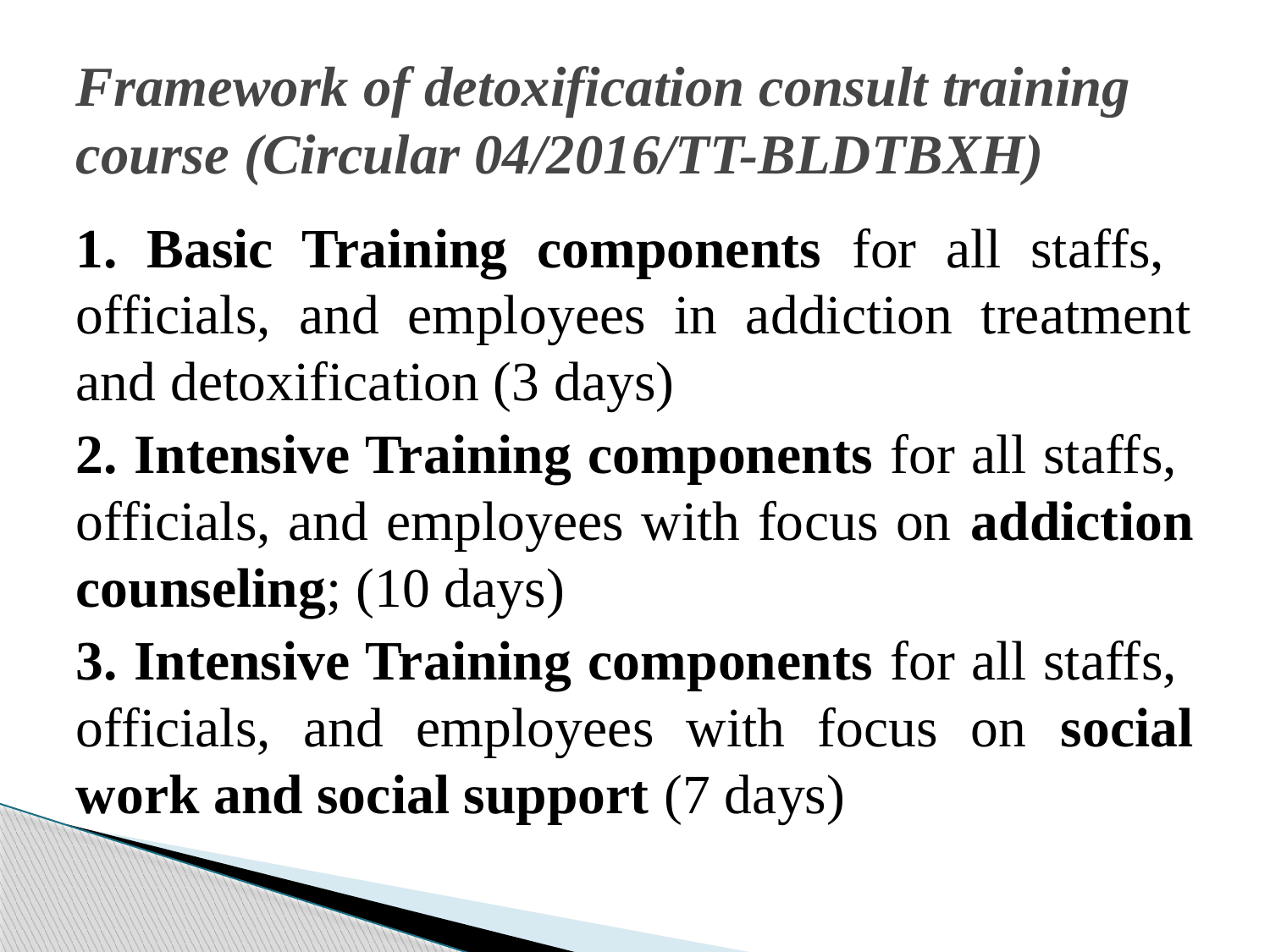

# Framework of detoxification consult training course (Circular 04/2016/TT-BLDTBXH)
1. Basic Training components for all staffs,  officials, and employees in addiction treatment and detoxification (3 days)
2. Intensive Training components for all staffs,  officials, and employees with focus on addiction counseling; (10 days)
3. Intensive Training components for all staffs,  officials, and employees with focus on social work and social support (7 days)